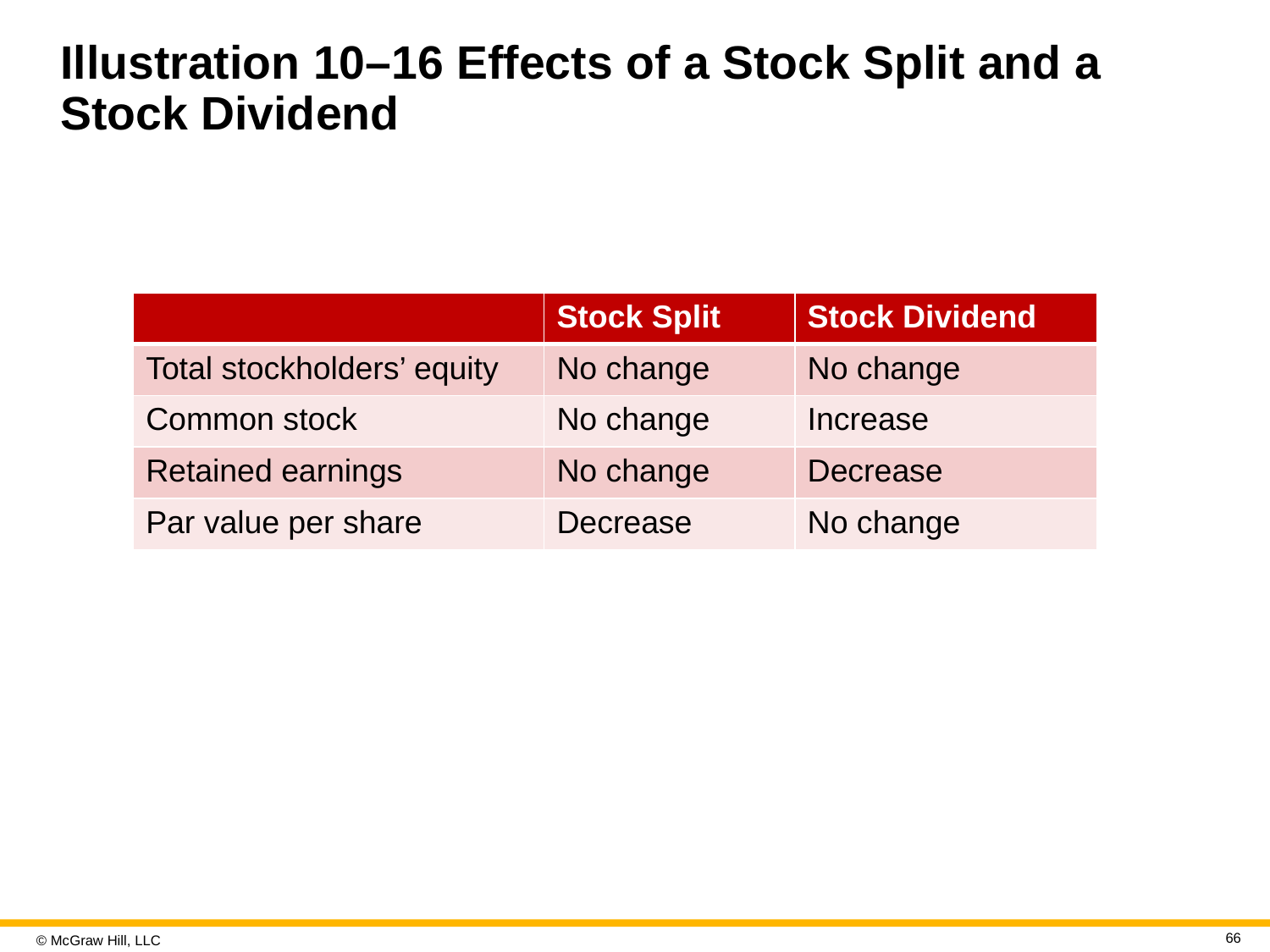

# Illustration 10–16 Effects of a Stock Split and a Stock Dividend
|  | Stock Split | Stock Dividend |
| --- | --- | --- |
| Total stockholders’ equity | No change | No change |
| Common stock | No change | Increase |
| Retained earnings | No change | Decrease |
| Par value per share | Decrease | No change |
66